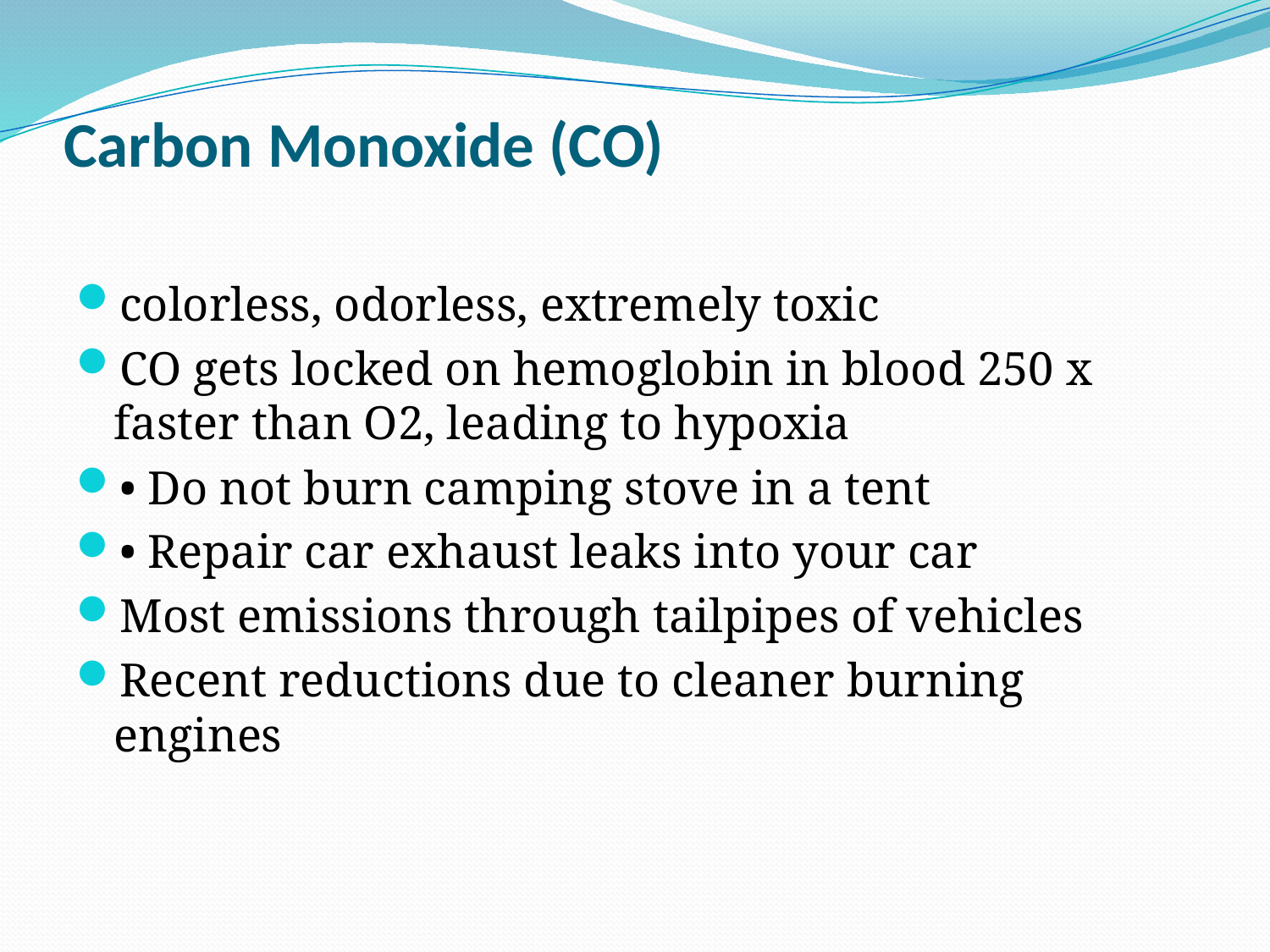

# Carbon Monoxide (CO)
colorless, odorless, extremely toxic
CO gets locked on hemoglobin in blood 250 x faster than O2, leading to hypoxia
• Do not burn camping stove in a tent
• Repair car exhaust leaks into your car
Most emissions through tailpipes of vehicles
Recent reductions due to cleaner burning engines